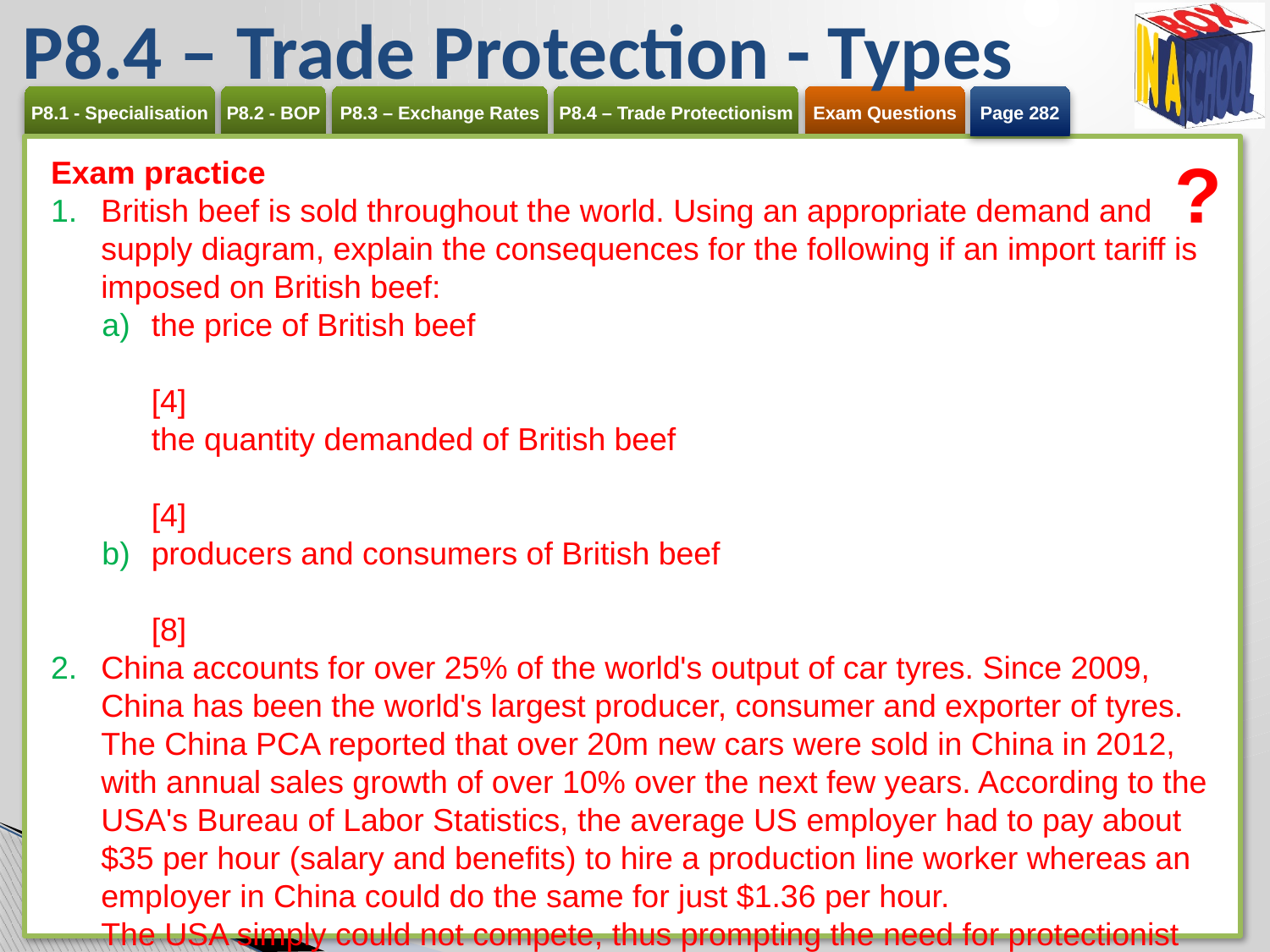

# P8.4 – Trade Protection - Types
Page 282
?
Exam practice
British beef is sold throughout the world. Using an appropriate demand and supply diagram, explain the consequences for the following if an import tariff is imposed on British beef:
the price of British beef	[4]
the quantity demanded of British beef	[4]
producers and consumers of British beef	[8]
China accounts for over 25% of the world's output of car tyres. Since 2009, China has been the world's largest producer, consumer and exporter of tyres. The China PCA reported that over 20m new cars were sold in China in 2012, with annual sales growth of over 10% over the next few years. According to the USA's Bureau of Labor Statistics, the average US employer had to pay about $35 per hour (salary and benefits) to hire a production line worker whereas an employer in China could do the same for just $1.36 per hour.
The USA simply could not compete, thus prompting the need for protectionist measures.
With reference to the above information, explain two reasons why countries use protectionism. 	[4]
Discuss which method of trade protection would be best for the USA to impose. Justify your answer. 	[8]